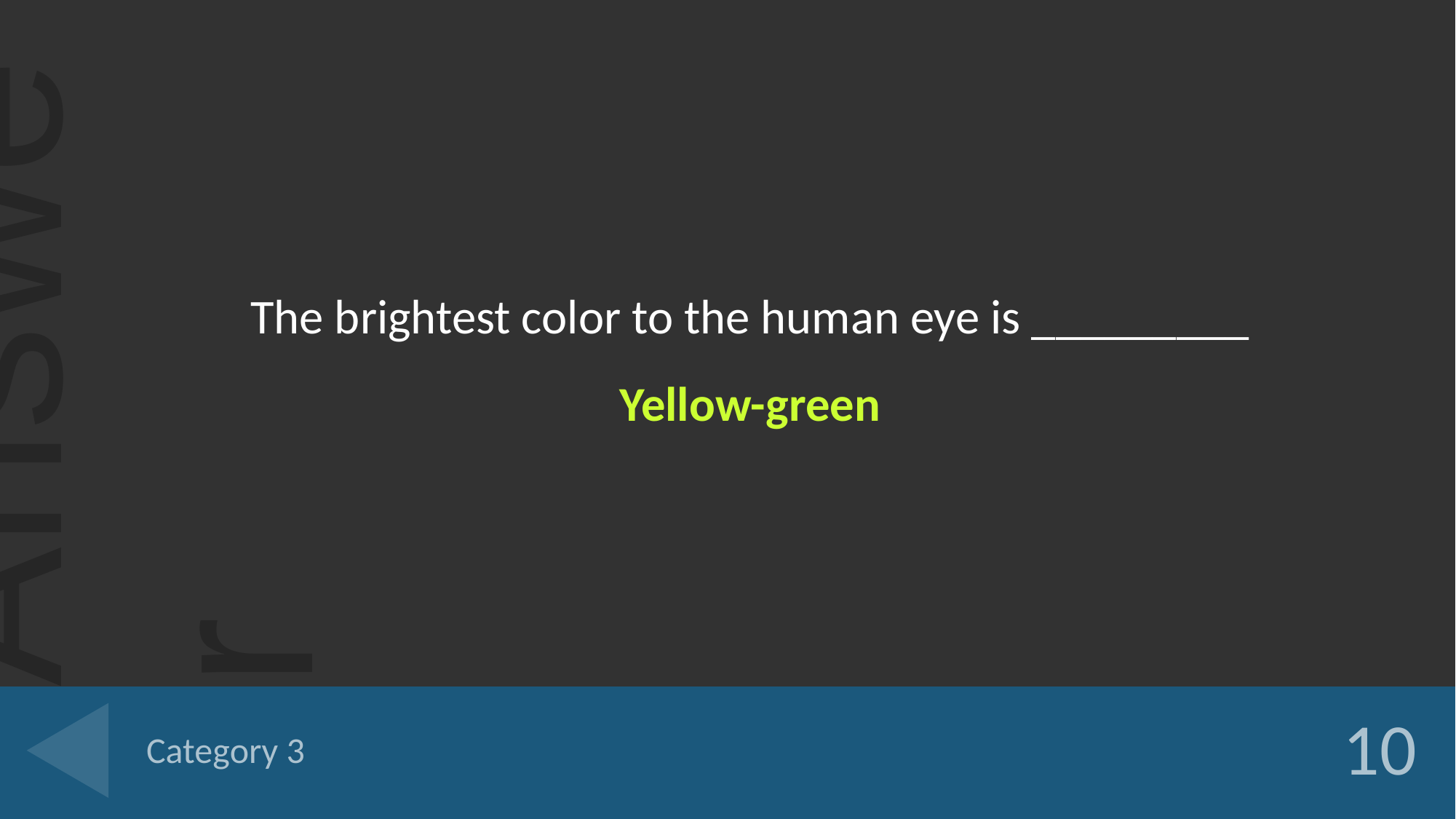

The brightest color to the human eye is _________
Yellow-green
# Category 3
10